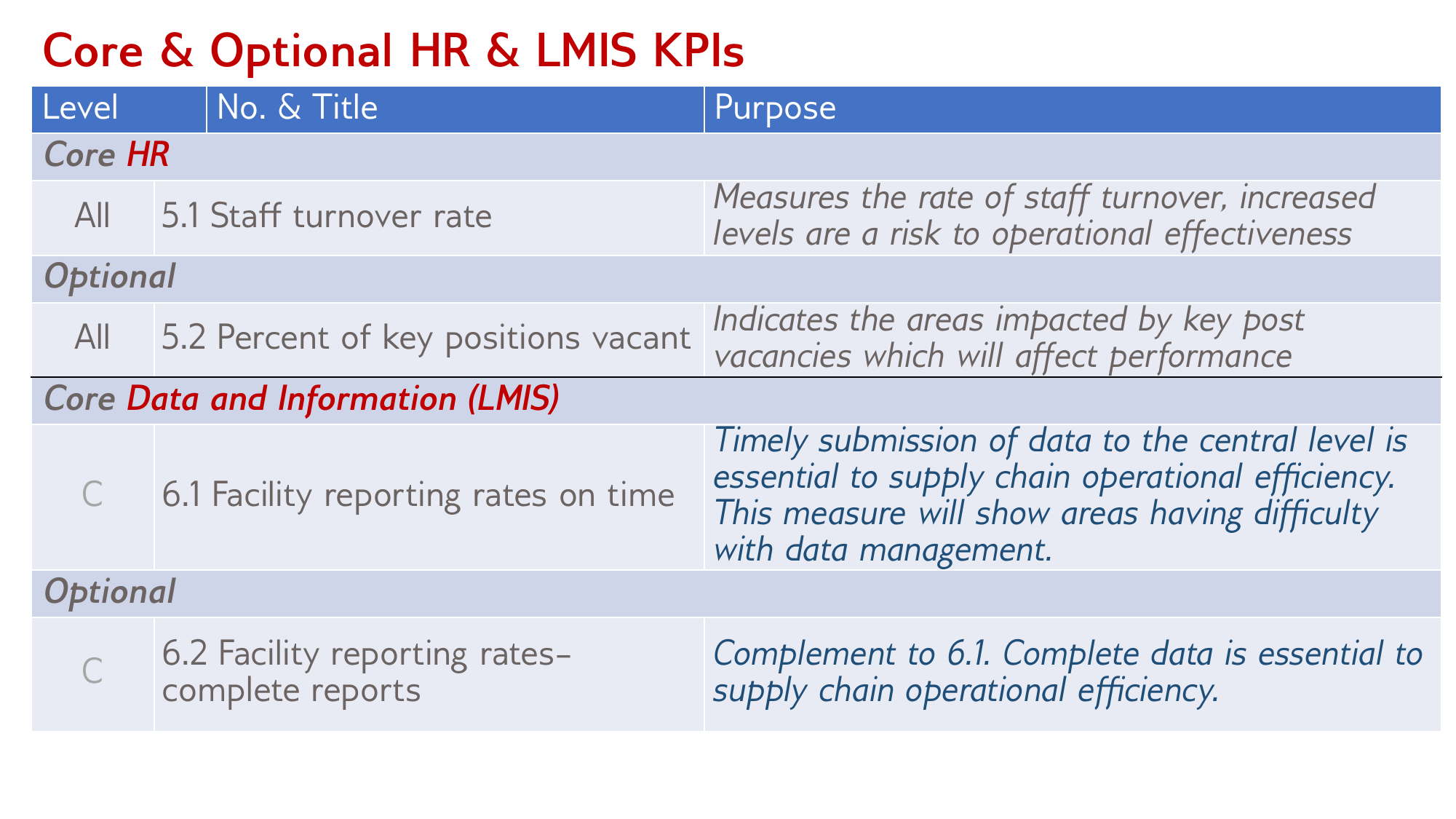

# Core & Optional HR & LMIS KPIs
| Level |  | No. & Title | Purpose |
| --- | --- | --- | --- |
| Core HR |  |  |  |
| All | 5.1 Staff turnover rate | 5.1 Staff turnover rate | Measures the rate of staff turnover, increased levels are a risk to operational effectiveness |
| Optional |  |  |  |
| All | 5.2 Percent of key positions vacant | 5.2 Percent of key positions vacant | Indicates the areas impacted by key post vacancies which will affect performance |
| Core Data and Information (LMIS) |  |  |  |
| C | 6.1 Facility reporting rates on time | 6.1 On-time delivery to facility | Timely submission of data to the central level is essential to supply chain operational efficiency. This measure will show areas having difficulty with data management. |
| Optional |  |  |  |
| C | 6.2 Facility reporting rates– complete reports | 6.2 Facility reporting rates on-time | Complement to 6.1. Complete data is essential to supply chain operational efficiency. |

9